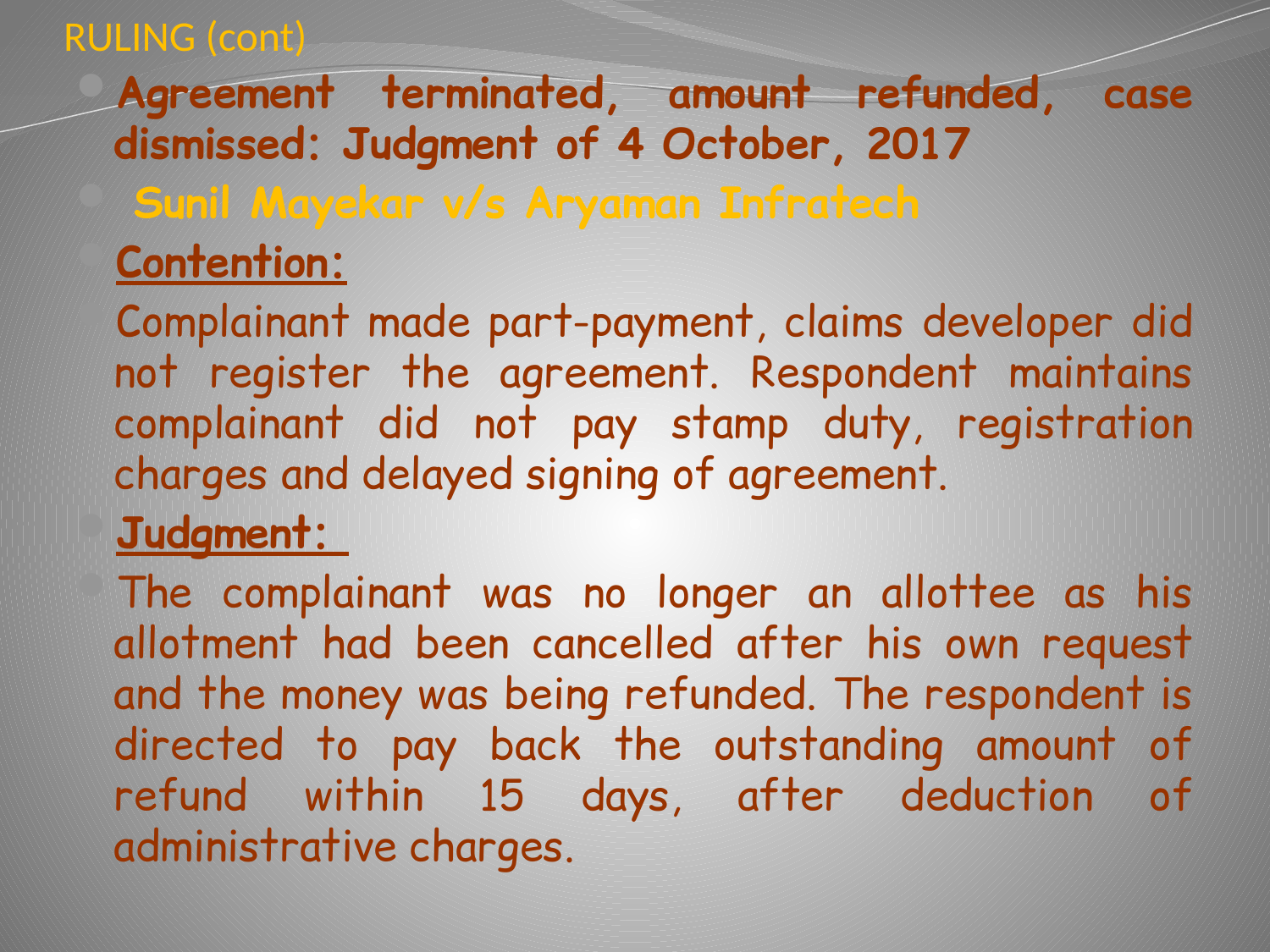

# RULING (cont)
Agreement terminated, amount refunded, case dismissed: Judgment of 4 October, 2017
 Sunil Mayekar v/s Aryaman Infratech
Contention:
Complainant made part-payment, claims developer did not register the agreement. Respondent maintains complainant did not pay stamp duty, registration charges and delayed signing of agreement.
Judgment:
The complainant was no longer an allottee as his allotment had been cancelled after his own request and the money was being refunded. The respondent is directed to pay back the outstanding amount of refund within 15 days, after deduction of administrative charges.